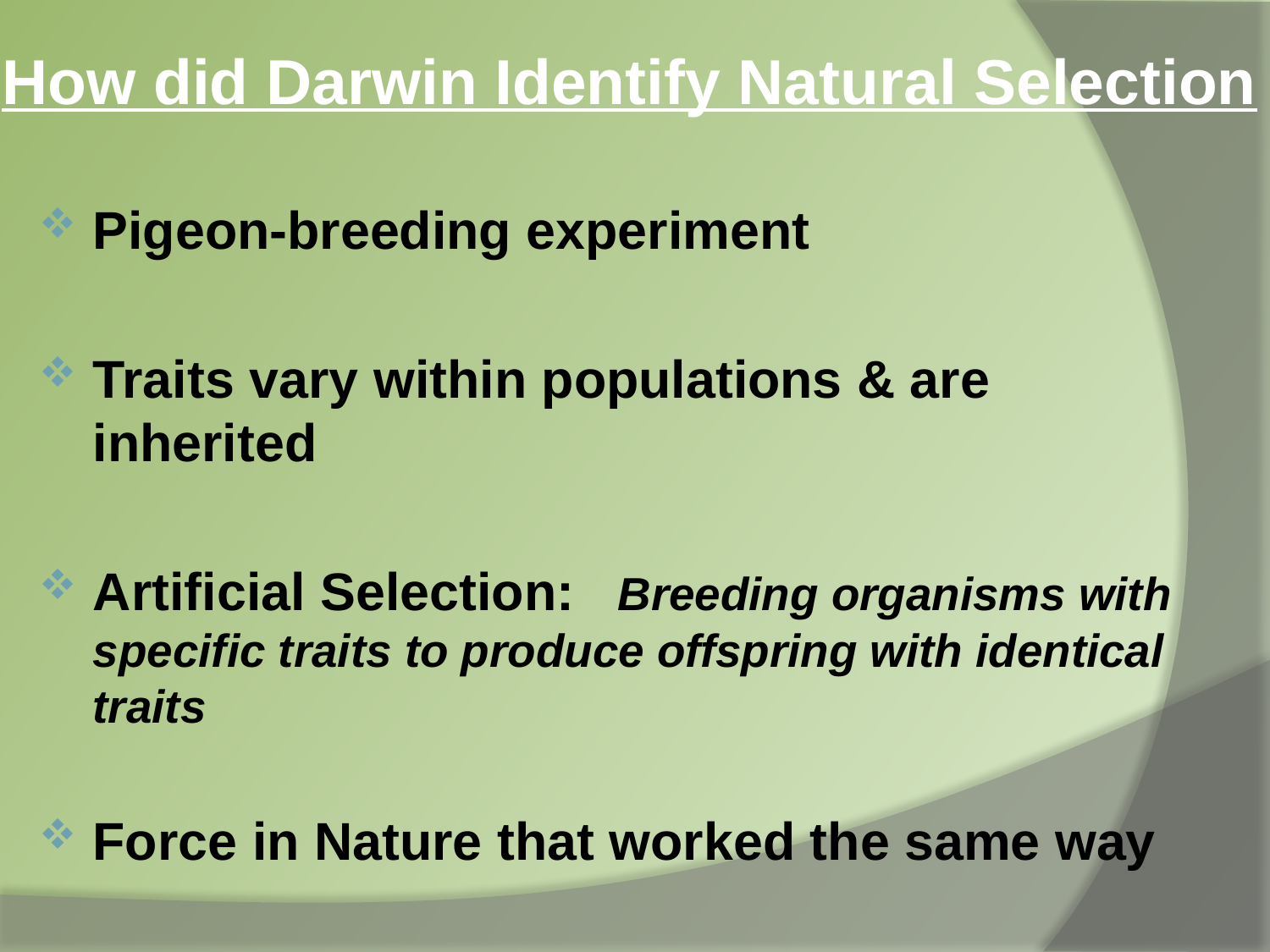

# How did Darwin Identify Natural Selection
Pigeon-breeding experiment

Traits vary within populations & are inherited

Artificial Selection:   Breeding organisms with specific traits to produce offspring with identical traits

Force in Nature that worked the same way